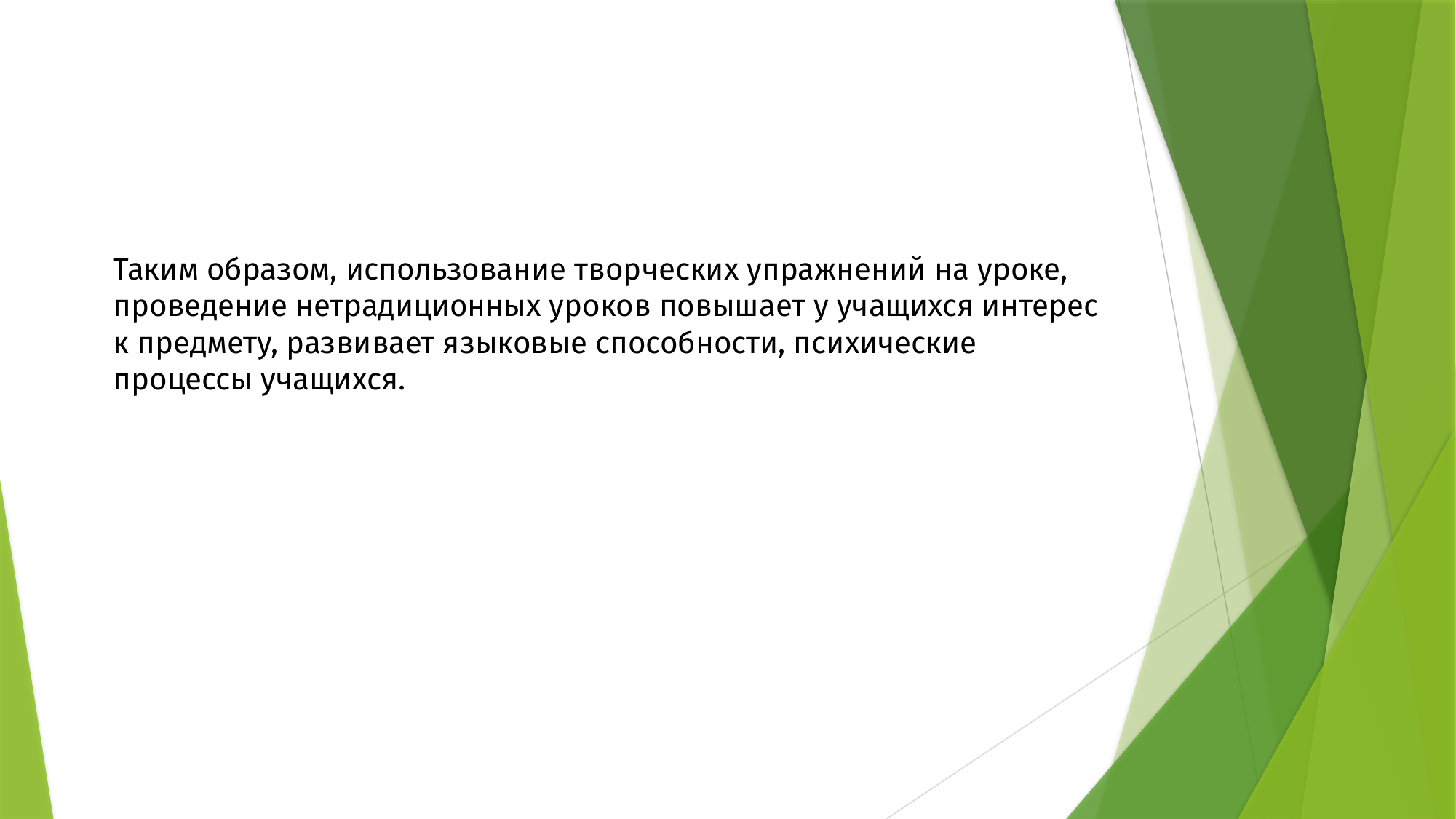

# Таким образом, использование творческих упражнений на уроке, проведение нетрадиционных уроков повышает у учащихся интерес к предмету, развивает языковые способности, психические процессы учащихся.